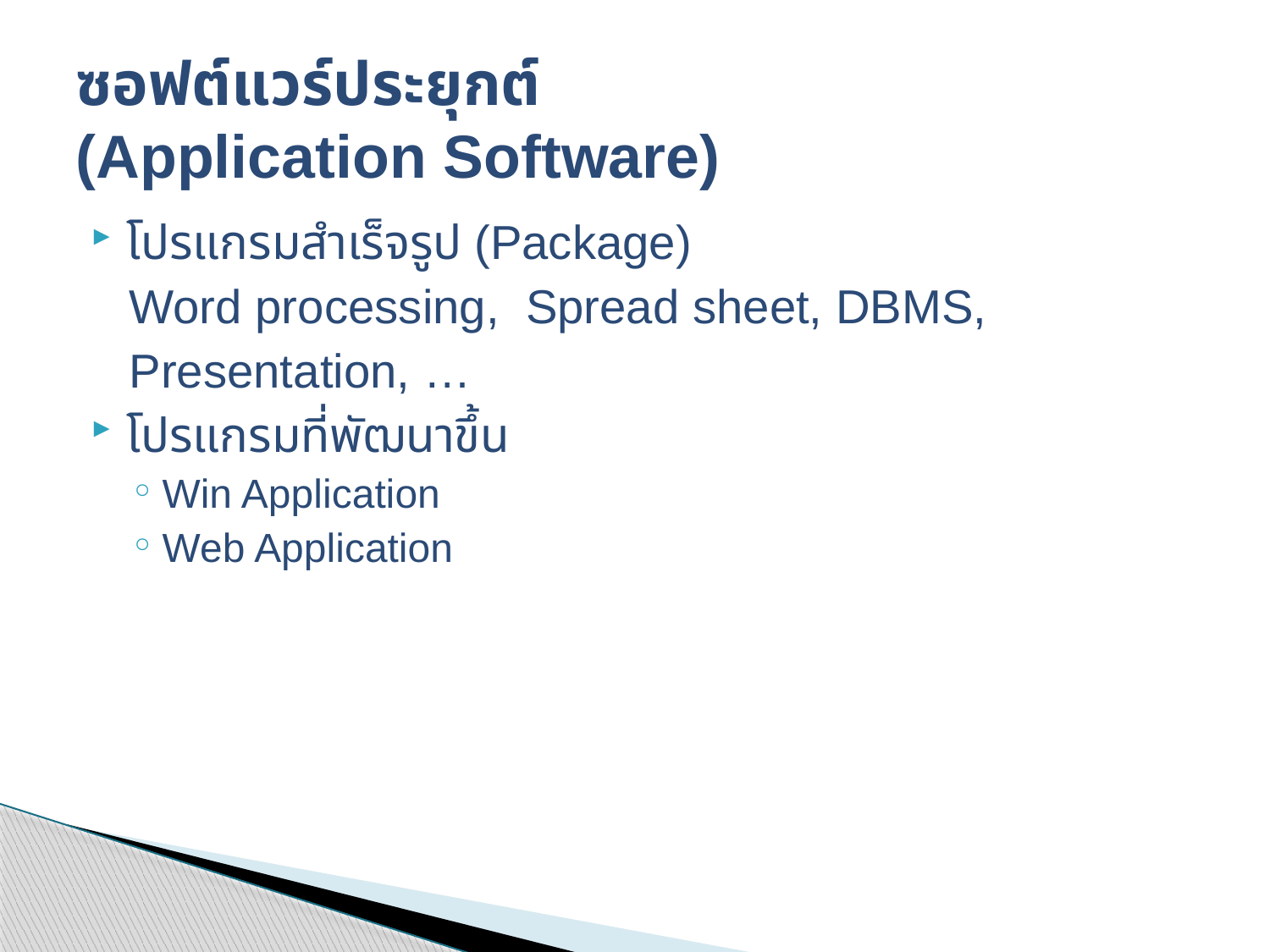

# ซอฟต์แวร์ประยุกต์ (Application Software)
โปรแกรมสำเร็จรูป (Package)
    Word processing,  Spread sheet, DBMS,
    Presentation, …
โปรแกรมที่พัฒนาขึ้น
Win Application
Web Application